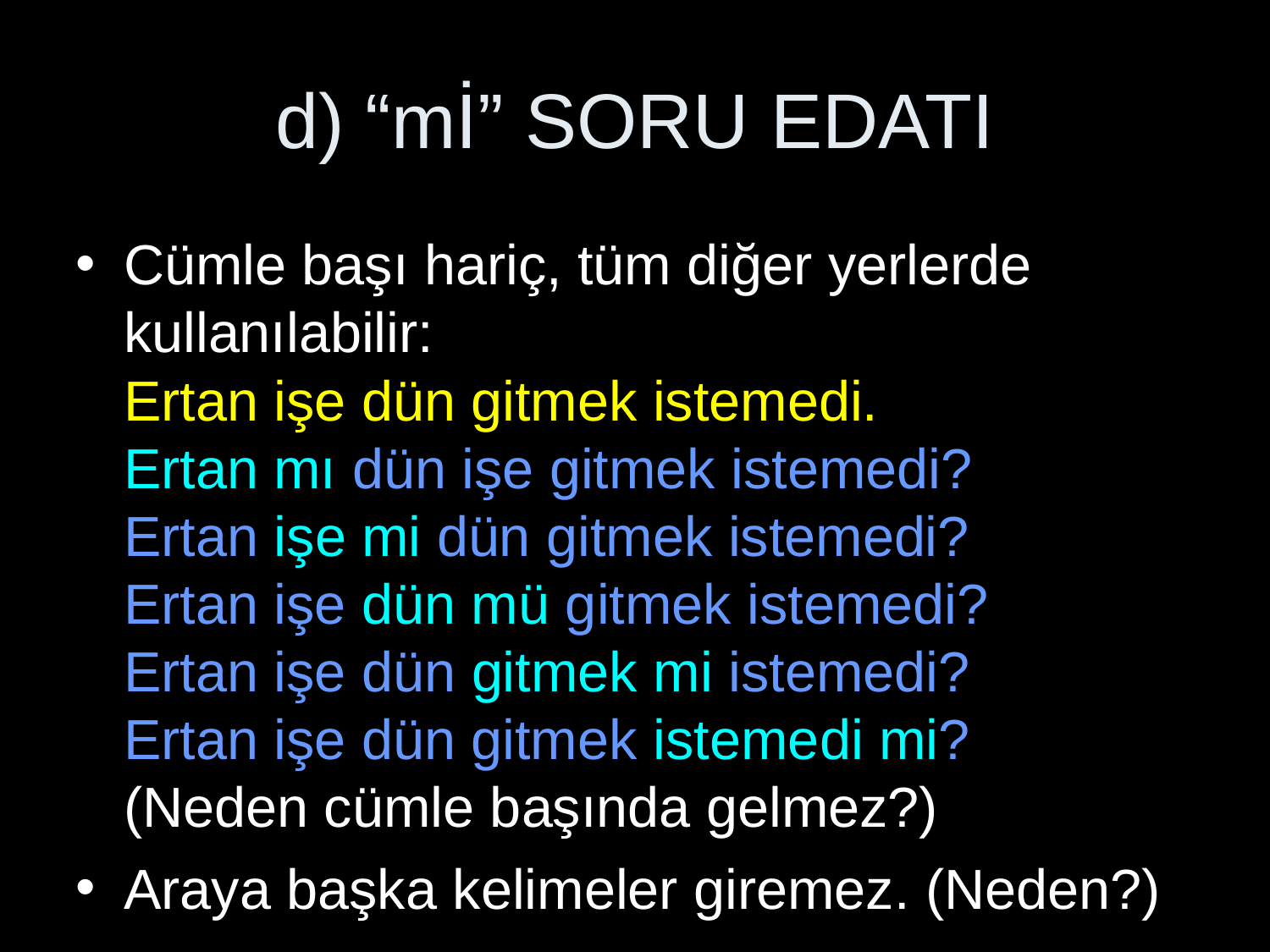

# d) “mİ” SORU EDATI
Cümle başı hariç, tüm diğer yerlerde kullanılabilir:
Ertan işe dün gitmek istemedi.
Ertan mı dün işe gitmek istemedi?
Ertan işe mi dün gitmek istemedi?
Ertan işe dün mü gitmek istemedi?
Ertan işe dün gitmek mi istemedi?
Ertan işe dün gitmek istemedi mi?
(Neden cümle başında gelmez?)
Araya başka kelimeler giremez. (Neden?)